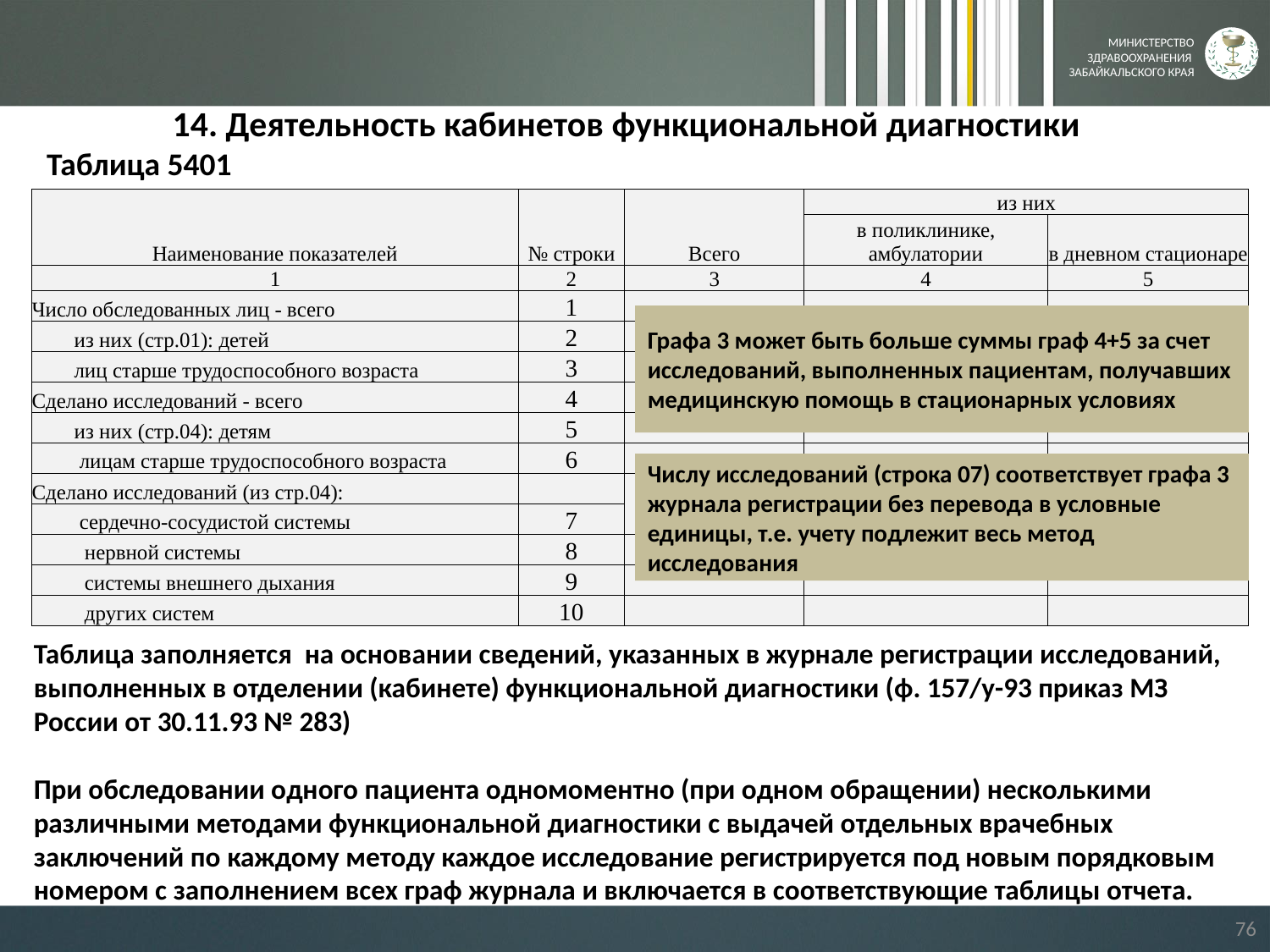

14. Деятельность кабинетов функциональной диагностики
Таблица 5401
| Наименование показателей | № строки | Всего | из них |  |
| --- | --- | --- | --- | --- |
|  |  |  | в поликлинике, амбулатории | в дневном стационаре |
| 1 | 2 | 3 | 4 | 5 |
| Число обследованных лиц - всего | 1 |  |  |  |
| из них (стр.01): детей | 2 |  |  |  |
| лиц старше трудоспособного возраста | 3 |  |  |  |
| Сделано исследований - всего | 4 |  |  |  |
| из них (стр.04): детям | 5 |  |  |  |
| лицам старше трудоспособного возраста | 6 |  |  |  |
| Сделано исследований (из стр.04): |  |  |  |  |
| сердечно-сосудистой системы | 7 |  |  |  |
| нервной системы | 8 |  |  |  |
| системы внешнего дыхания | 9 |  |  |  |
| других систем | 10 |  |  |  |

Графа 3 может быть больше суммы граф 4+5 за счет исследований, выполненных пациентам, получавших медицинскую помощь в стационарных условиях
Числу исследований (строка 07) соответствует графа 3 журнала регистрации без перевода в условные единицы, т.е. учету подлежит весь метод исследования
Таблица заполняется  на основании сведений, указанных в журнале регистрации исследований, выполненных в отделении (кабинете) функциональной диагностики (ф. 157/у-93 приказ МЗ России от 30.11.93 № 283)

При обследовании одного пациента одномоментно (при одном обращении) несколькими различными методами функциональной диагностики с выдачей отдельных врачебных заключений по каждому методу каждое исследование регистрируется под новым порядковым номером с заполнением всех граф журнала и включается в соответствующие таблицы отчета.
76